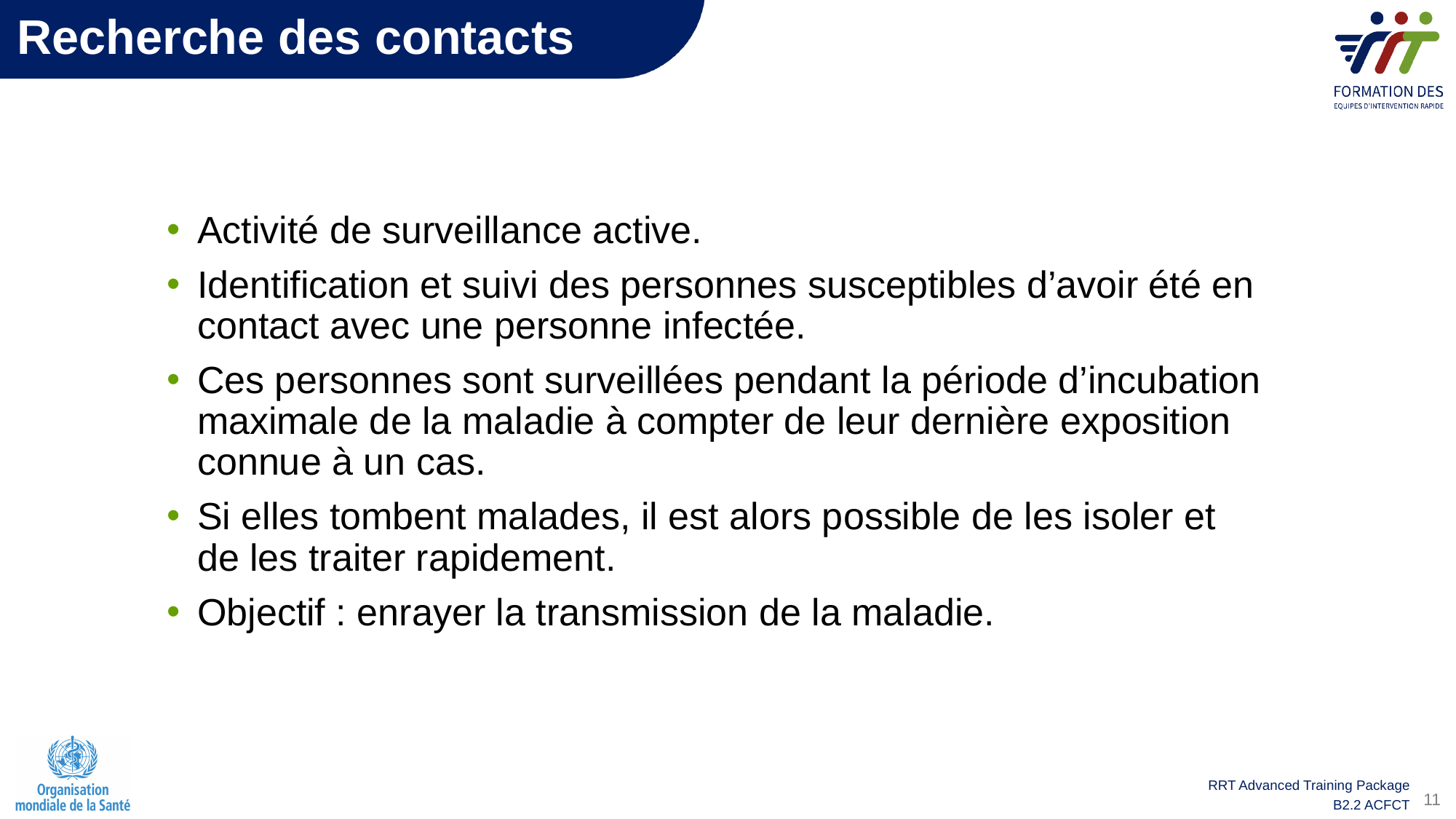

Recherche des contacts
Activité de surveillance active.
Identification et suivi des personnes susceptibles d’avoir été en contact avec une personne infectée.
Ces personnes sont surveillées pendant la période d’incubation maximale de la maladie à compter de leur dernière exposition connue à un cas.
Si elles tombent malades, il est alors possible de les isoler et de les traiter rapidement.
Objectif : enrayer la transmission de la maladie.